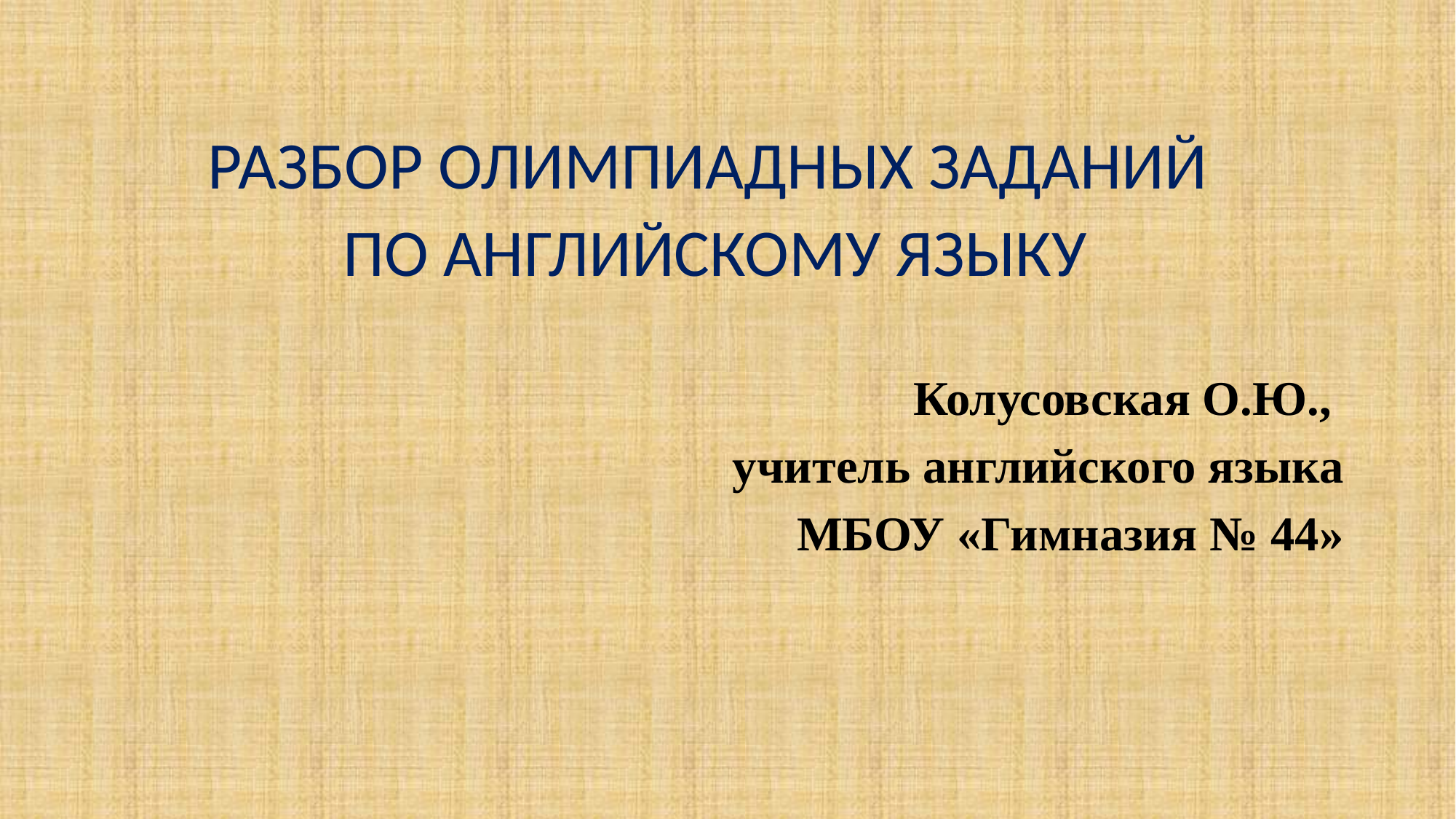

#
РАЗБОР ОЛИМПИАДНЫХ ЗАДАНИЙ
ПО АНГЛИЙСКОМУ ЯЗЫКУ

Колусовская О.Ю.,
учитель английского языка
МБОУ «Гимназия № 44»